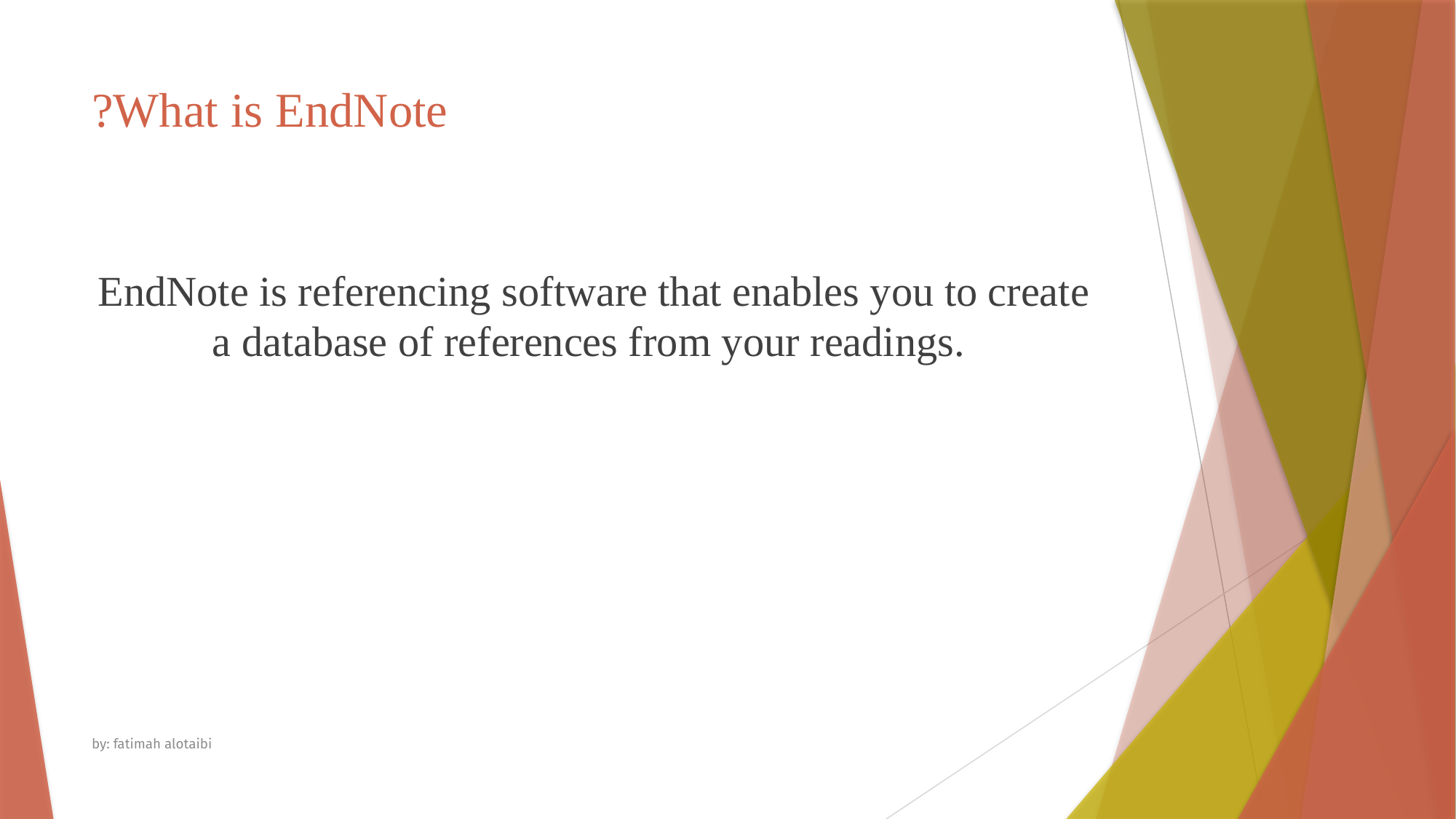

# What is EndNote?
EndNote is referencing software that enables you to create a database of references from your readings.

by: fatimah alotaibi